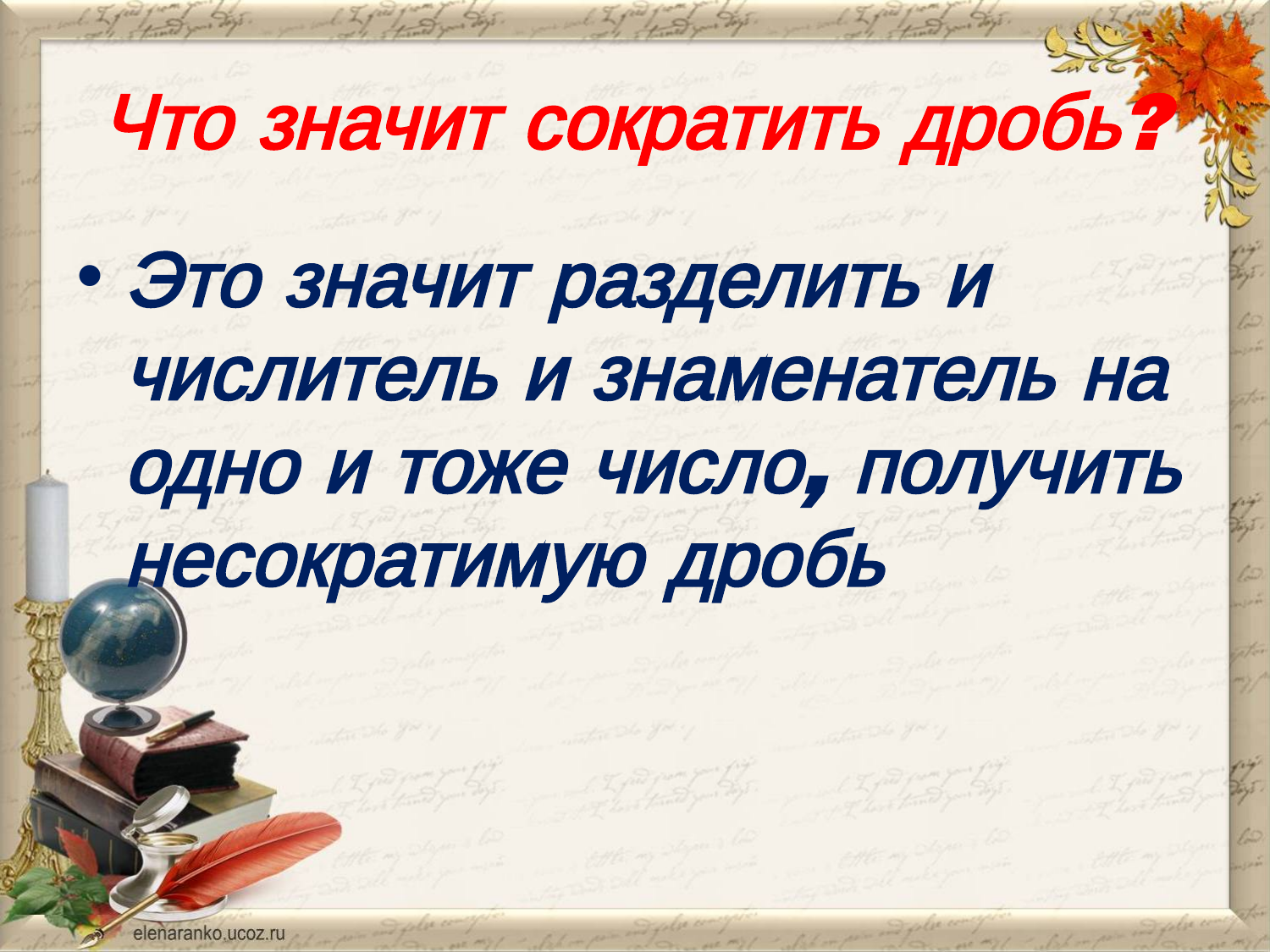

# Что значит сократить дробь?
Это значит разделить и числитель и знаменатель на одно и тоже число, получить несократимую дробь